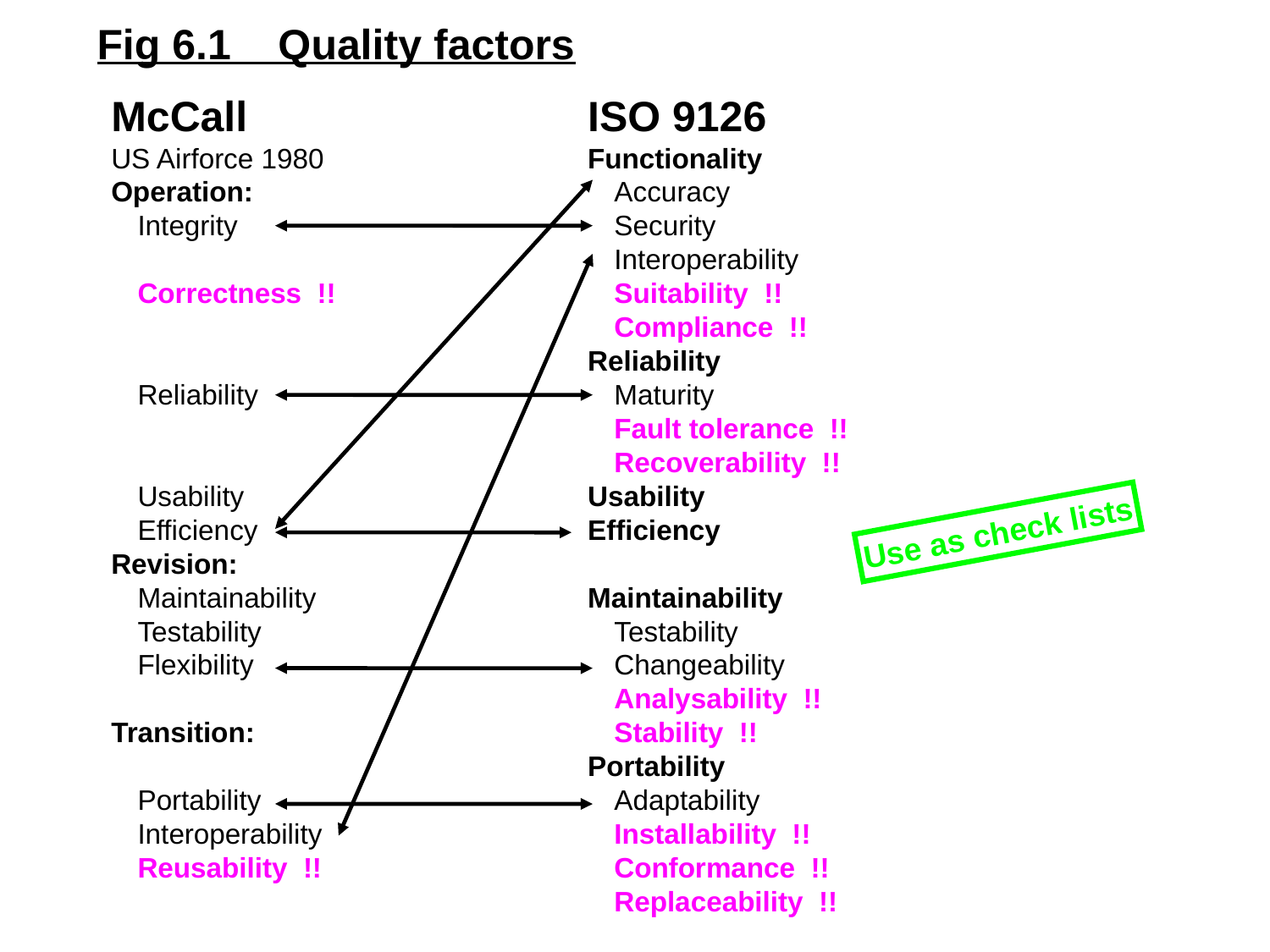

Fig 6.1    Quality factors
McCall
US Airforce 1980
Operation:
	Integrity

	Correctness  !!

	Reliability

	Usability
	Efficiency
Revision:
	Maintainability
	Testability
	Flexibility

Transition:

	Portability
	Interoperability
	Reusability  !!
ISO 9126
Functionality
	Accuracy
	Security
	Interoperability
	Suitability  !!
	Compliance  !!
Reliability
	Maturity
	Fault tolerance  !!
	Recoverability  !!
Usability
Efficiency

Maintainability
	Testability
	Changeability
	Analysability  !!
	Stability  !!
Portability
	Adaptability
	Installability  !!
	Conformance  !!
	Replaceability  !!

Use as check lists